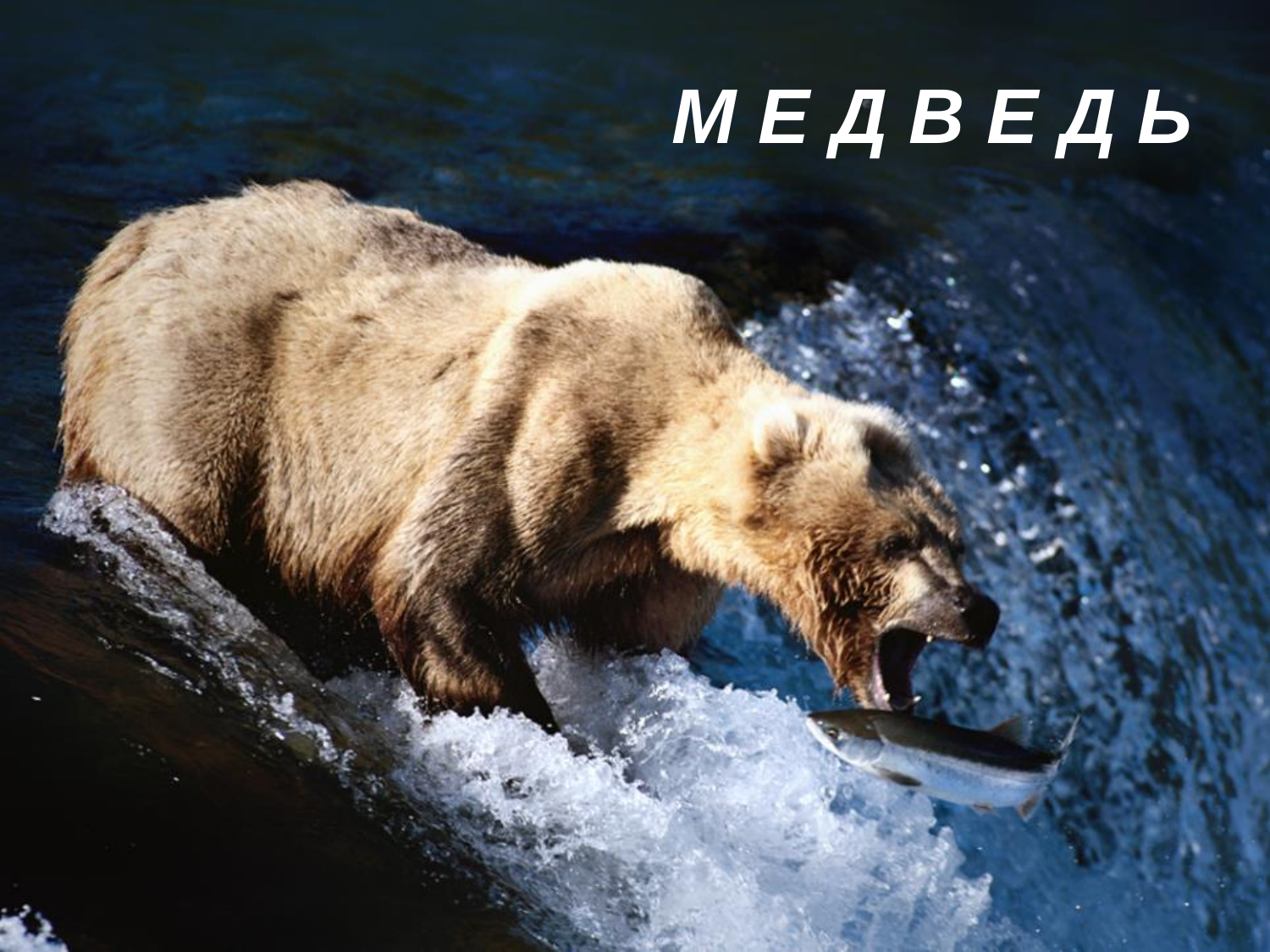

# М Е Д В Е Д Ь